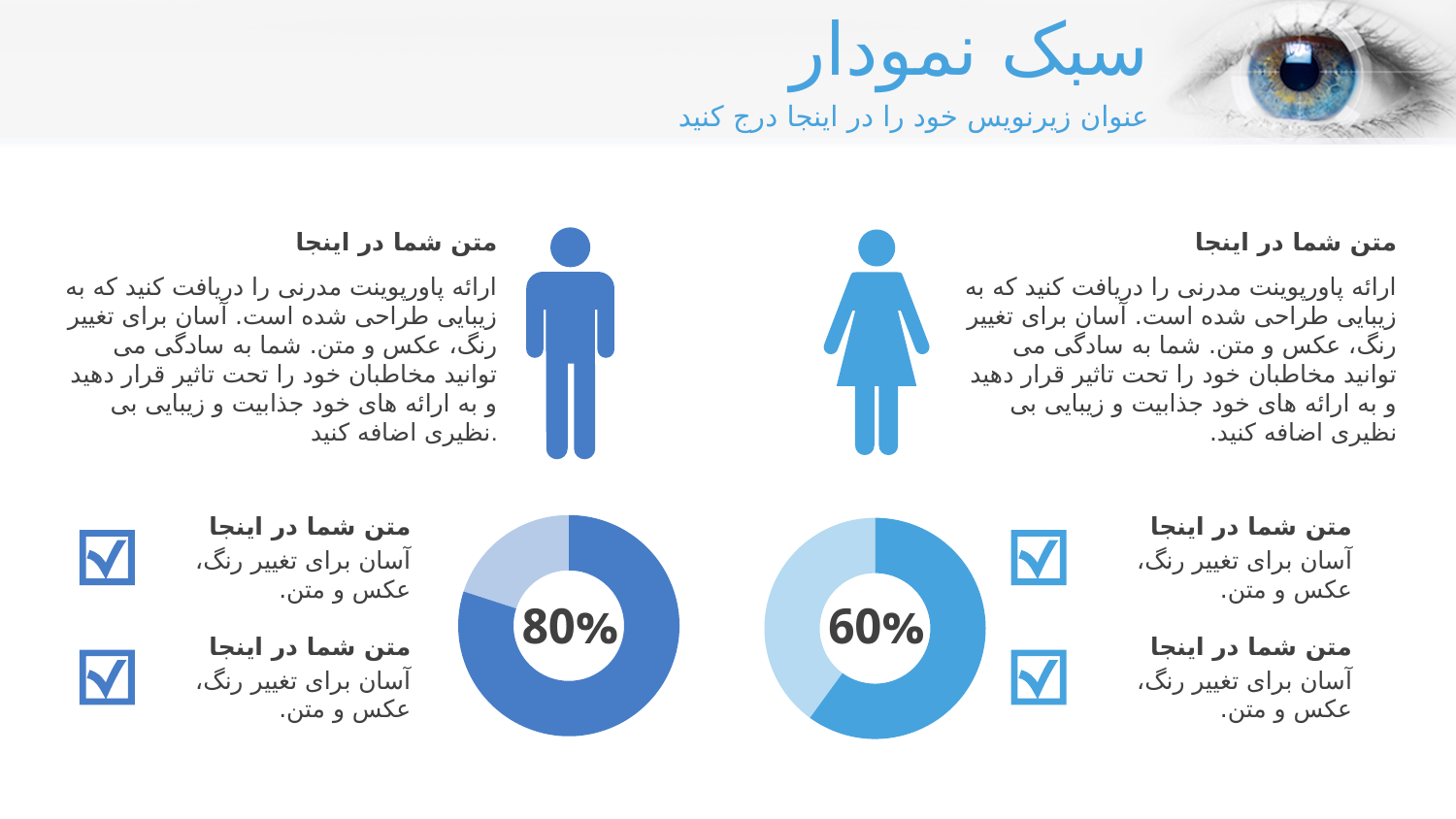

سبک نمودار
عنوان زیرنویس خود را در اینجا درج کنید
متن شما در اینجا
ارائه پاورپوینت مدرنی را دریافت کنید که به زیبایی طراحی شده است. آسان برای تغییر رنگ، عکس و متن. شما به سادگی می توانید مخاطبان خود را تحت تاثیر قرار دهید و به ارائه های خود جذابیت و زیبایی بی نظیری اضافه کنید.
متن شما در اینجا
ارائه پاورپوینت مدرنی را دریافت کنید که به زیبایی طراحی شده است. آسان برای تغییر رنگ، عکس و متن. شما به سادگی می توانید مخاطبان خود را تحت تاثیر قرار دهید و به ارائه های خود جذابیت و زیبایی بی نظیری اضافه کنید.

متن شما در اینجا
آسان برای تغییر رنگ، عکس و متن.
متن شما در اینجا
آسان برای تغییر رنگ، عکس و متن.

### Chart

| Category |  |
|---|---|

### Chart

| Category |  |
|---|---|

80%
60%
متن شما در اینجا
آسان برای تغییر رنگ، عکس و متن.
متن شما در اینجا
آسان برای تغییر رنگ، عکس و متن.